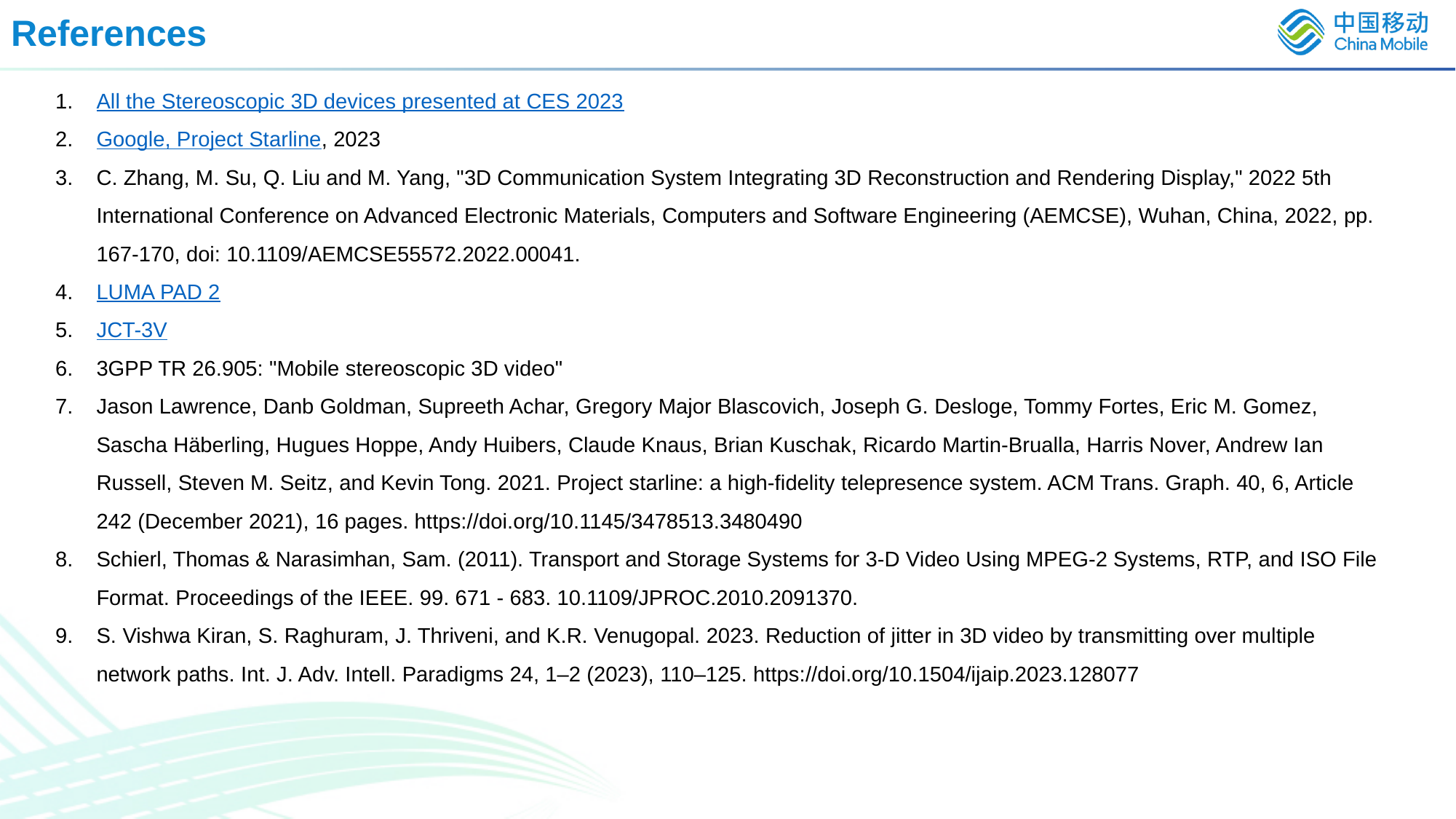

# References
All the Stereoscopic 3D devices presented at CES 2023
Google, Project Starline, 2023
C. Zhang, M. Su, Q. Liu and M. Yang, "3D Communication System Integrating 3D Reconstruction and Rendering Display," 2022 5th International Conference on Advanced Electronic Materials, Computers and Software Engineering (AEMCSE), Wuhan, China, 2022, pp. 167-170, doi: 10.1109/AEMCSE55572.2022.00041.
LUMA PAD 2
JCT-3V
3GPP TR 26.905: "Mobile stereoscopic 3D video"
Jason Lawrence, Danb Goldman, Supreeth Achar, Gregory Major Blascovich, Joseph G. Desloge, Tommy Fortes, Eric M. Gomez, Sascha Häberling, Hugues Hoppe, Andy Huibers, Claude Knaus, Brian Kuschak, Ricardo Martin-Brualla, Harris Nover, Andrew Ian Russell, Steven M. Seitz, and Kevin Tong. 2021. Project starline: a high-fidelity telepresence system. ACM Trans. Graph. 40, 6, Article 242 (December 2021), 16 pages. https://doi.org/10.1145/3478513.3480490
Schierl, Thomas & Narasimhan, Sam. (2011). Transport and Storage Systems for 3-D Video Using MPEG-2 Systems, RTP, and ISO File Format. Proceedings of the IEEE. 99. 671 - 683. 10.1109/JPROC.2010.2091370.
S. Vishwa Kiran, S. Raghuram, J. Thriveni, and K.R. Venugopal. 2023. Reduction of jitter in 3D video by transmitting over multiple network paths. Int. J. Adv. Intell. Paradigms 24, 1–2 (2023), 110–125. https://doi.org/10.1504/ijaip.2023.128077